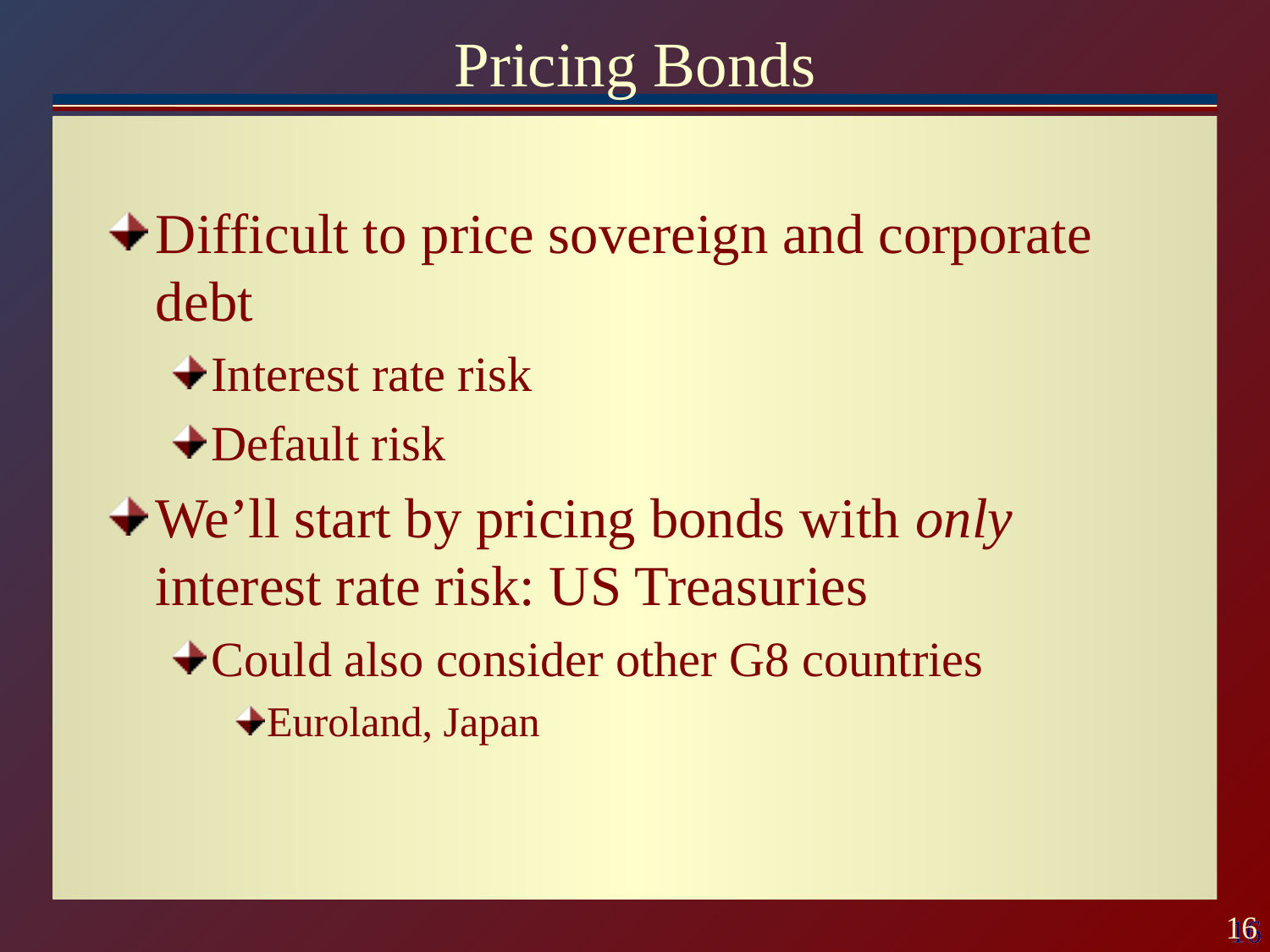

# Pricing Bonds
Difficult to price sovereign and corporate debt
Interest rate risk
Default risk
We’ll start by pricing bonds with only interest rate risk: US Treasuries
Could also consider other G8 countries
Euroland, Japan